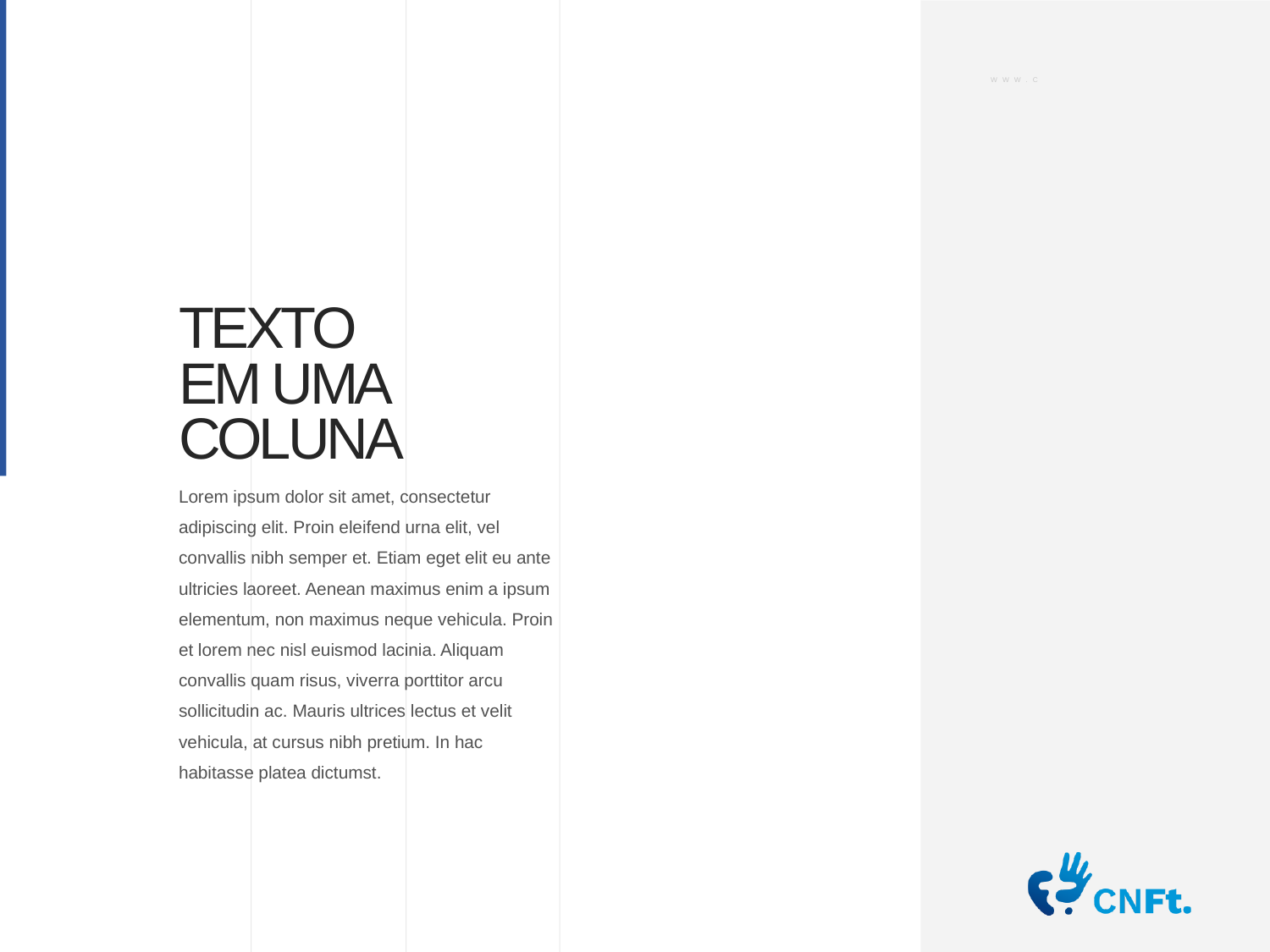

4
# TEXTO EM UMA COLUNA
Lorem ipsum dolor sit amet, consectetur adipiscing elit. Proin eleifend urna elit, vel convallis nibh semper et. Etiam eget elit eu ante ultricies laoreet. Aenean maximus enim a ipsum elementum, non maximus neque vehicula. Proin et lorem nec nisl euismod lacinia. Aliquam convallis quam risus, viverra porttitor arcu sollicitudin ac. Mauris ultrices lectus et velit vehicula, at cursus nibh pretium. In hac habitasse platea dictumst.